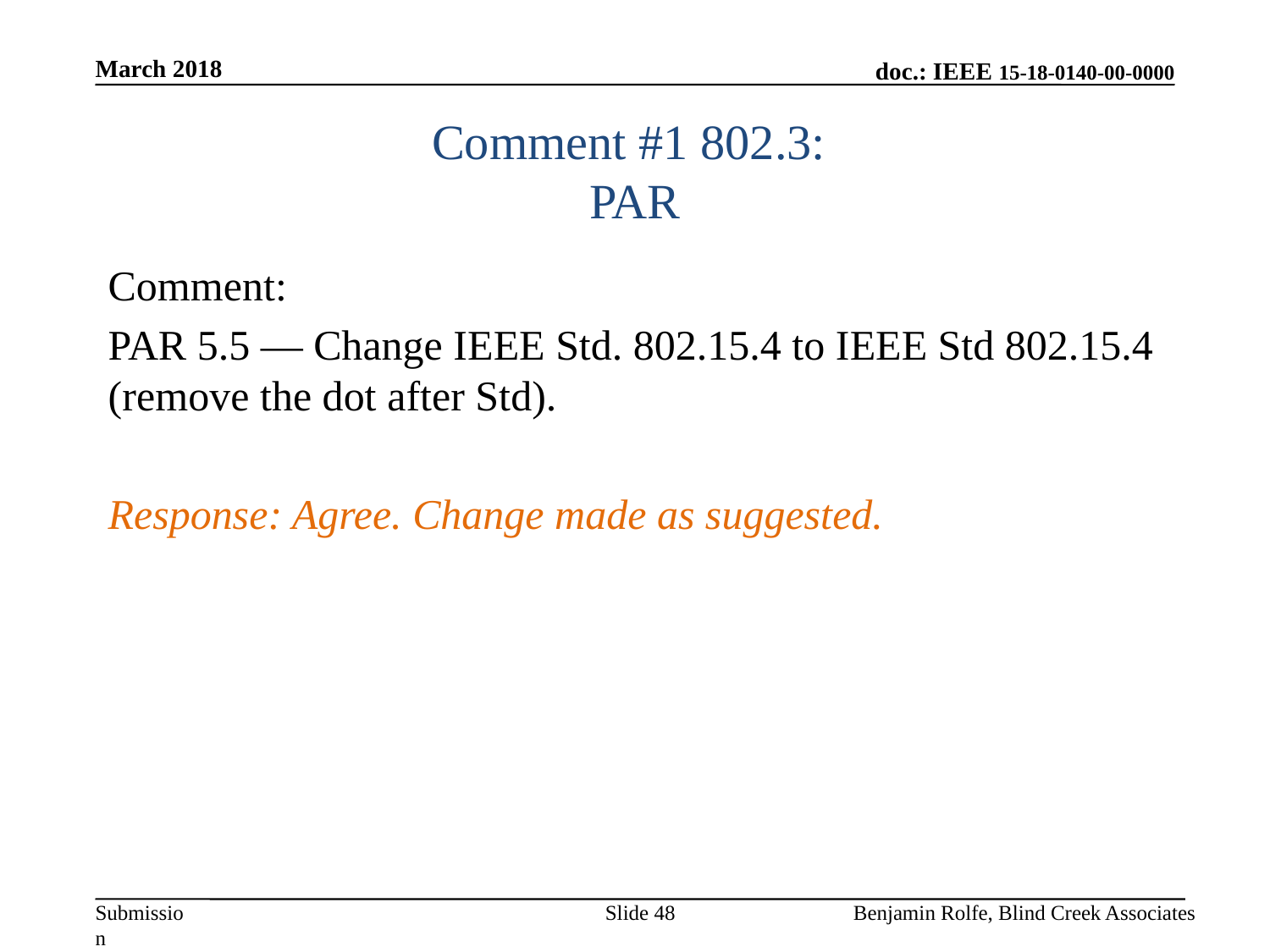

March 2018
# Comment #1 802.3: PAR
Comment:
PAR 5.5 — Change IEEE Std. 802.15.4 to IEEE Std 802.15.4 (remove the dot after Std).

Response: Agree. Change made as suggested.
Slide 48
Benjamin Rolfe, Blind Creek Associates